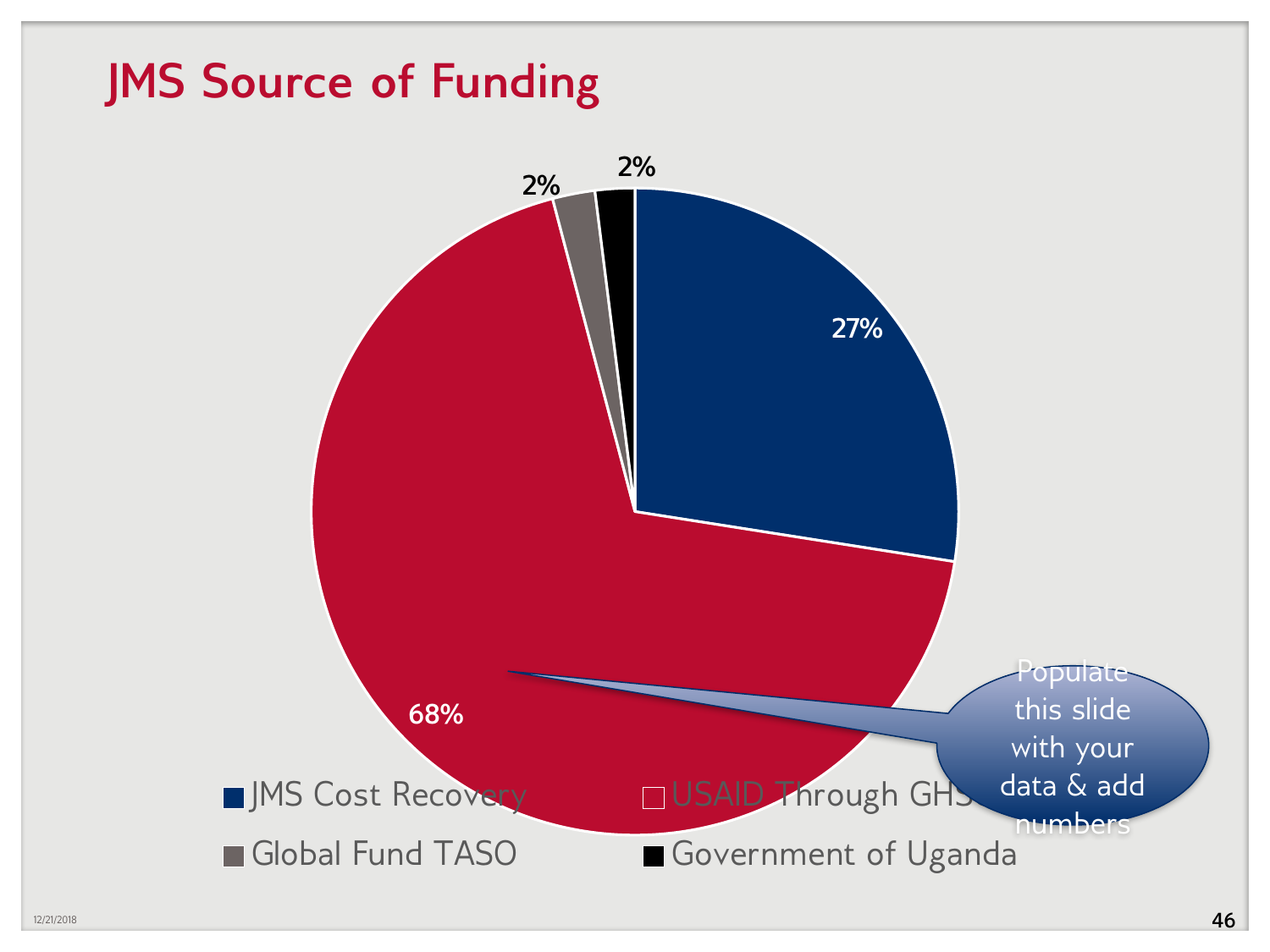

# JMS Source of Funding

### Chart

| Category |  |  |
|---|---|---|
| JMS Cost Recovery | 0.2747980523241241 | 14088325.872328766 |
| USAID Through GHSC-PSM | 0.6842261707638272 | 35078855.84547945 |
| Global Fund TASO | 0.0212032069325021 | 1087044.417808219 |
| Government of Uganda | 0.01977256997954653 | 1013698.6301369863 |
Populate this slide with your data & add numbers
12/21/2018
46